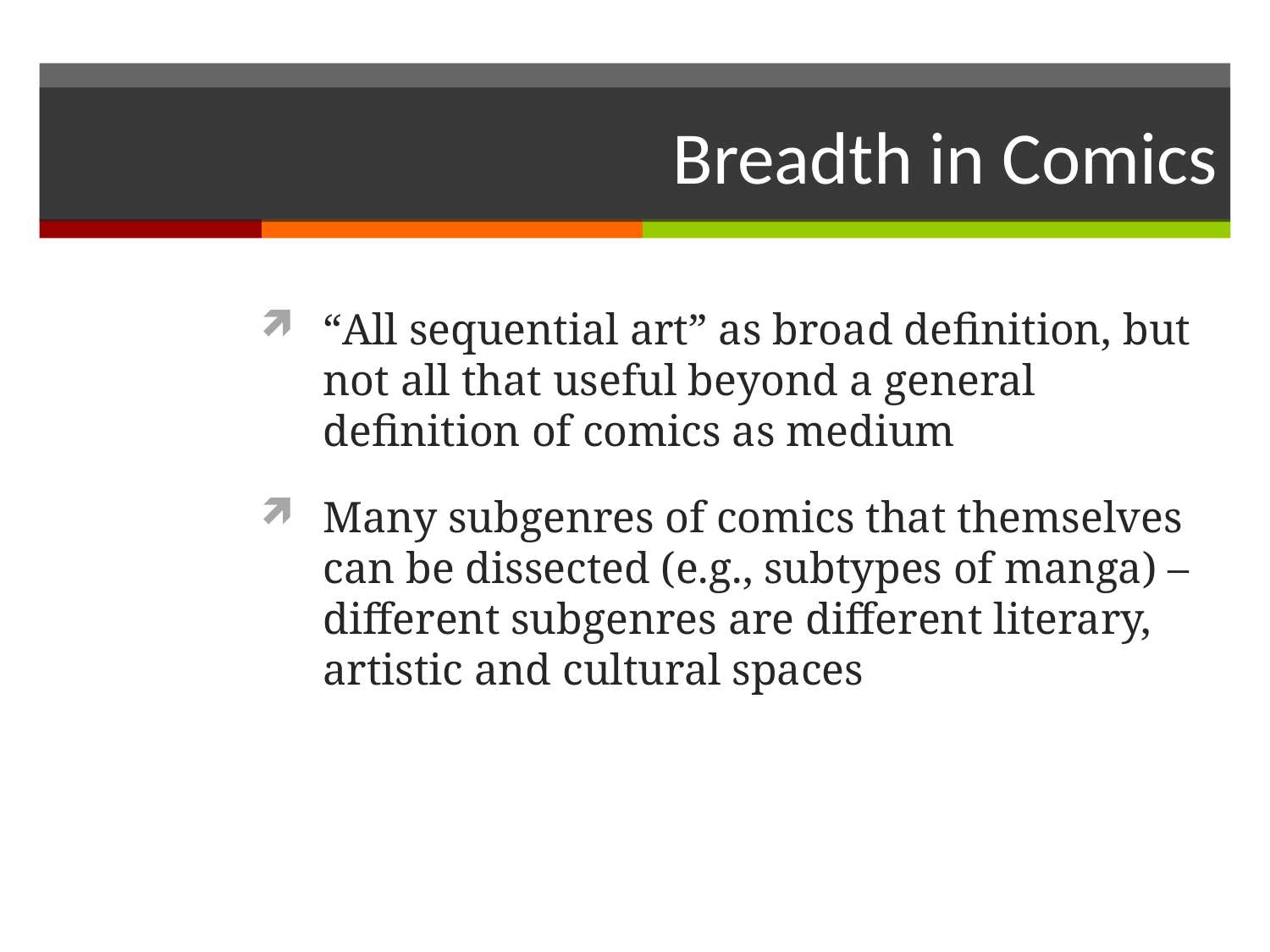

# Breadth in Comics
“All sequential art” as broad definition, but not all that useful beyond a general definition of comics as medium
Many subgenres of comics that themselves can be dissected (e.g., subtypes of manga) – different subgenres are different literary, artistic and cultural spaces